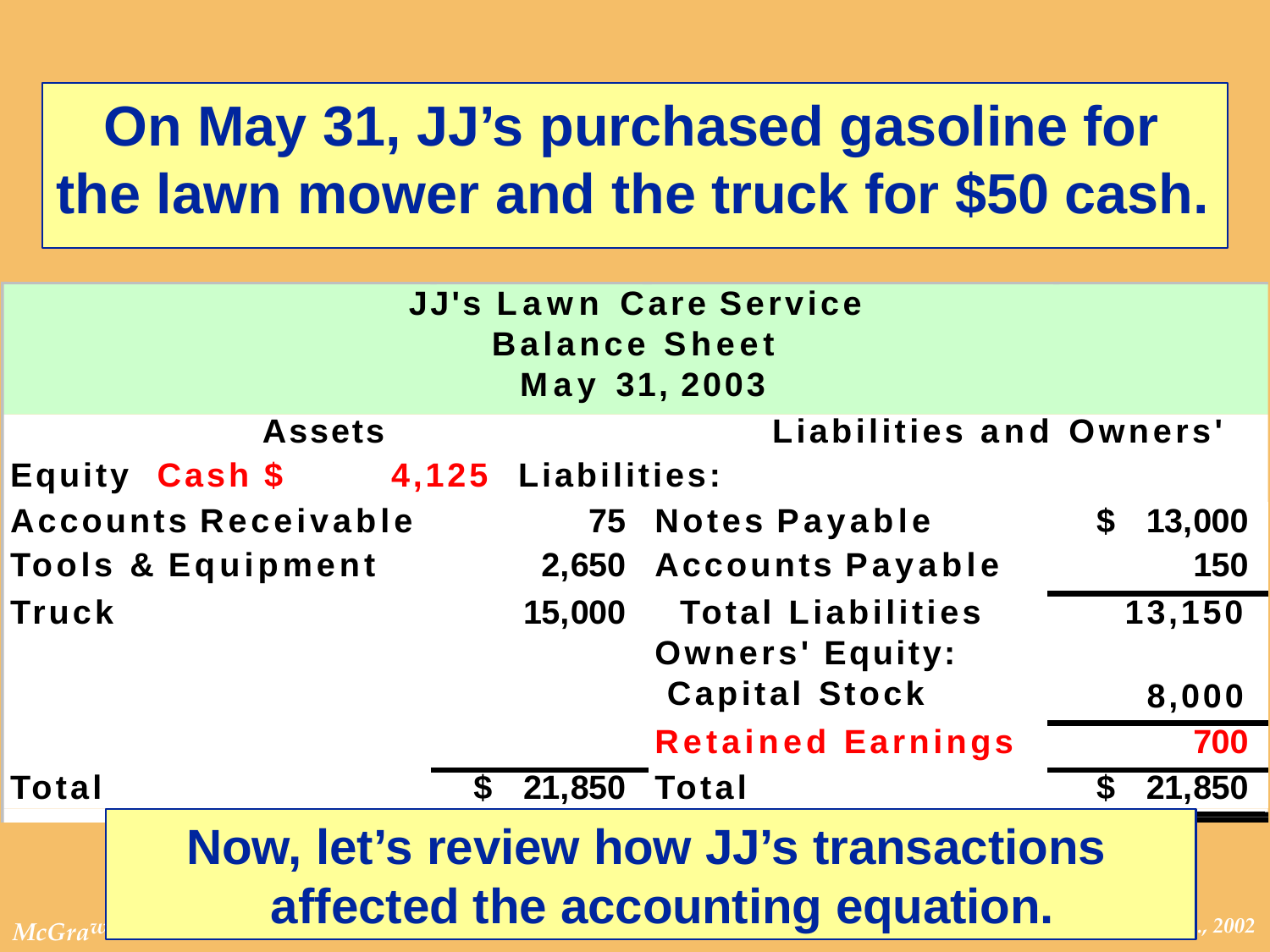

# On May 31, JJ’s purchased gasoline for  the lawn mower and the truck for $50 cash.

| JJ's Lawn Care Service Balance Sheet May 31, 2003 Assets Liabilities and Owners' Equity Cash $ 4,125 Liabilities: |  |  |  |
| --- | --- | --- | --- |
| Accounts Receivable | 75 | Notes Payable | $ 13,000 |
| Tools & Equipment | 2,650 | Accounts Payable | 150 |
| Truck | 15,000 | Total Liabilities Owners' Equity: Capital Stock | 13,150 8,000 |
|  |  | Retained Earnings | 700 |
| Total | $ 21,850 | Total | $ 21,850 |
Now, let’s review how JJ’s transactions  affected the accounting equation.
., 2002
w-Hill/Irwin	© The McGraw-Hill Companies, Inc
McGra